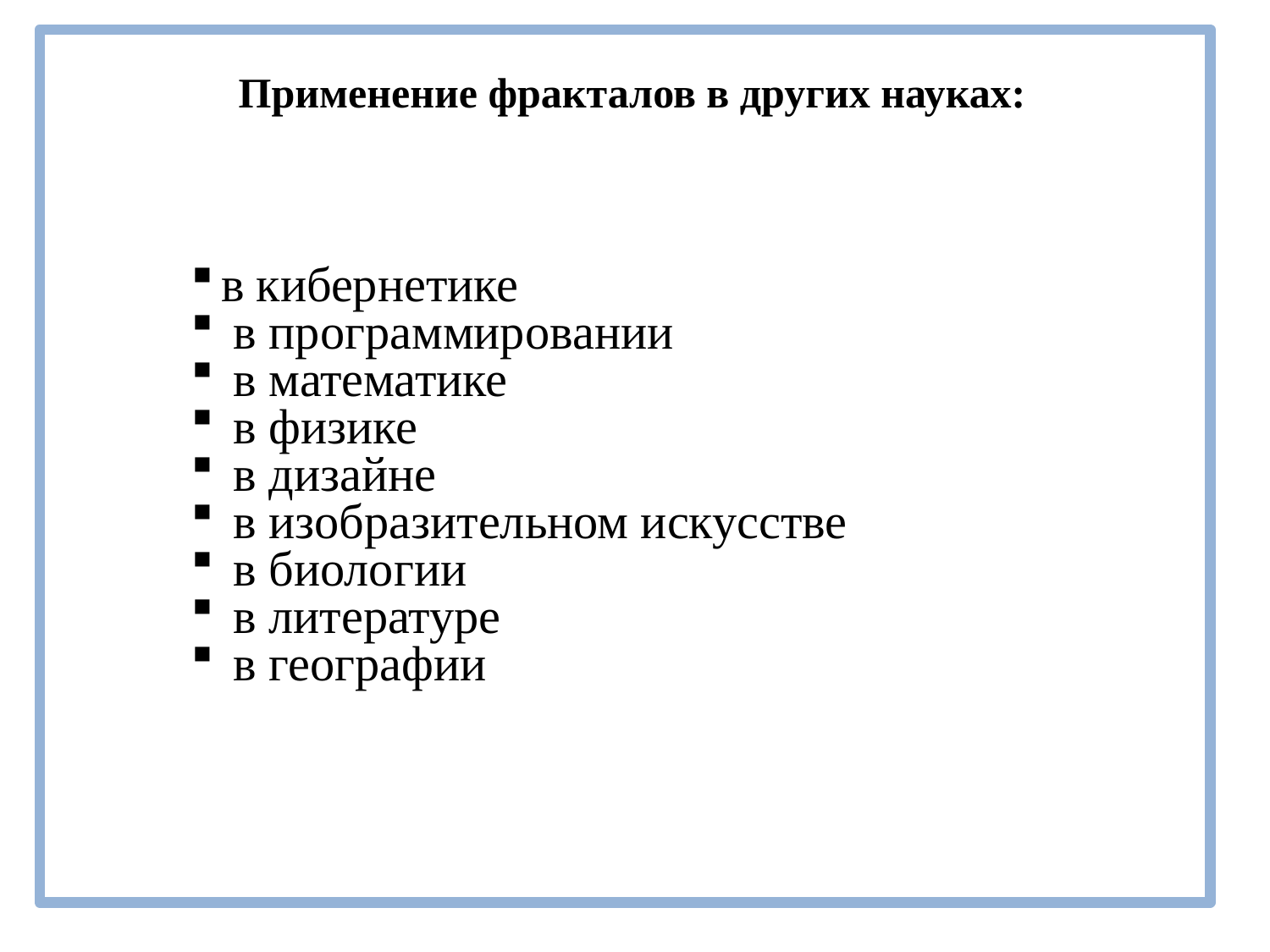

Применение фракталов в других науках:
в кибернетике
 в программировании
 в математике
 в физике
 в дизайне
 в изобразительном искусстве
 в биологии
 в литературе
 в географии